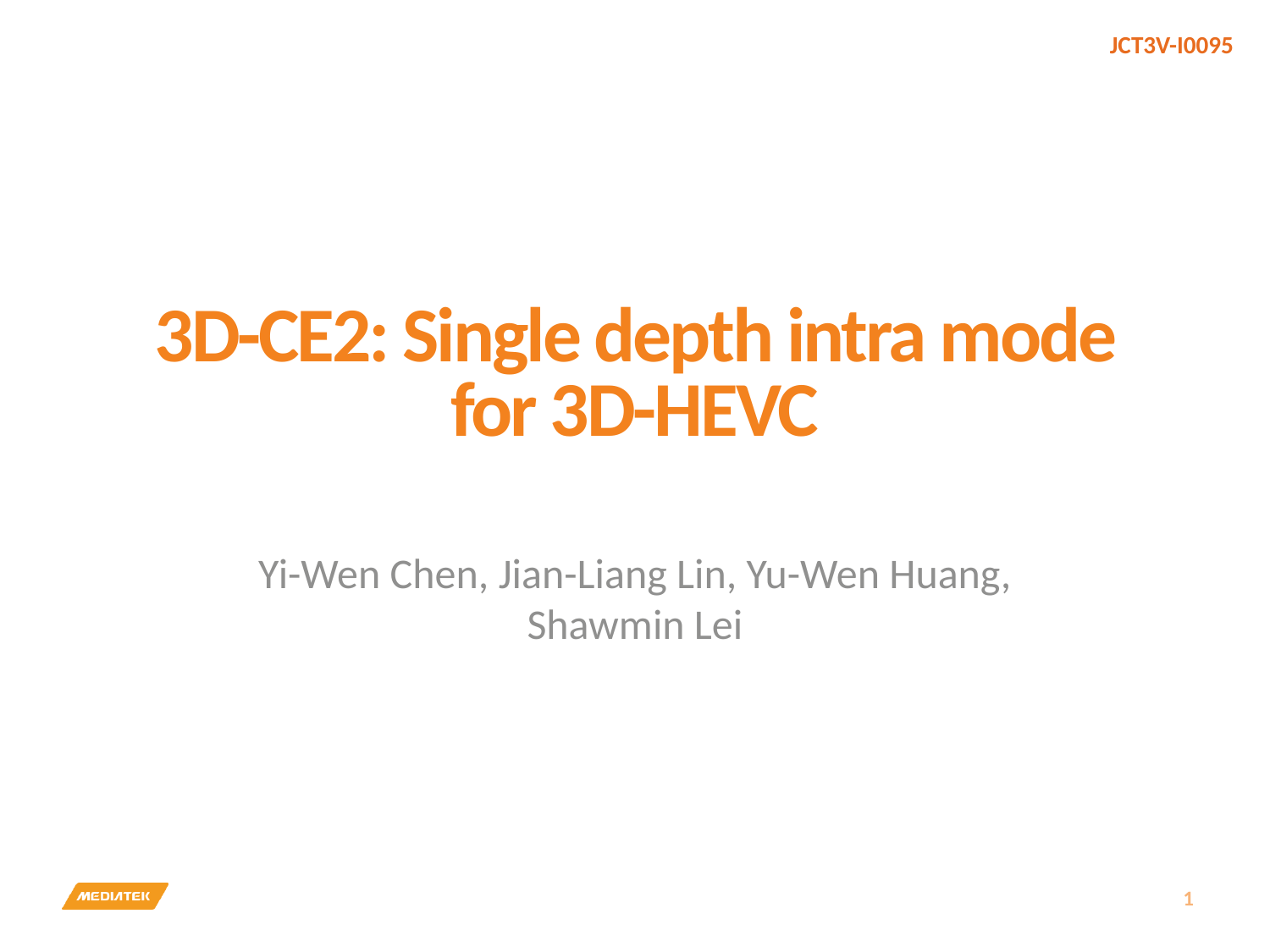

# 3D-CE2: Single depth intra mode for 3D-HEVC
Yi-Wen Chen, Jian-Liang Lin, Yu-Wen Huang, Shawmin Lei
1